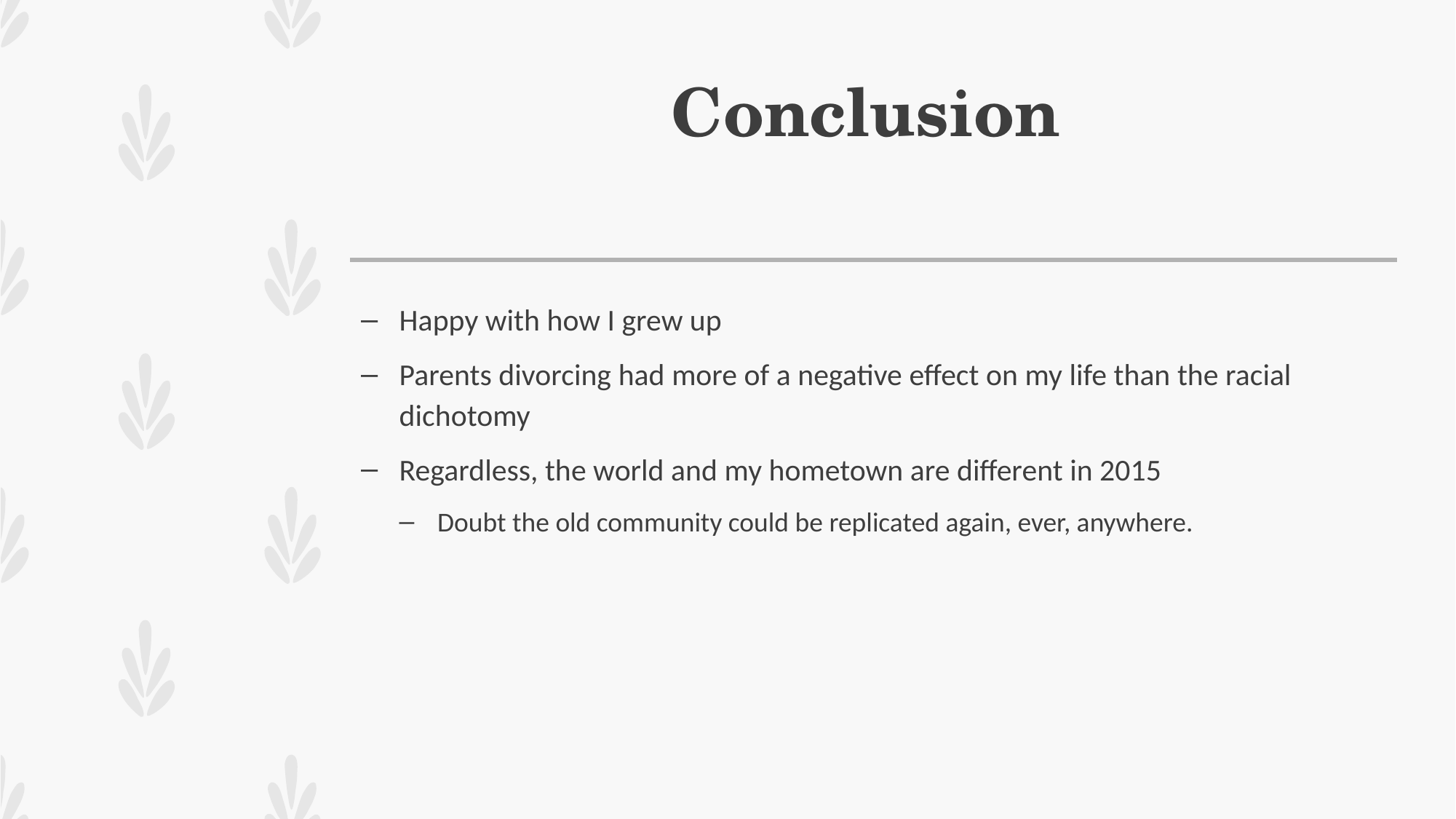

# Conclusion
Happy with how I grew up
Parents divorcing had more of a negative effect on my life than the racial dichotomy
Regardless, the world and my hometown are different in 2015
Doubt the old community could be replicated again, ever, anywhere.